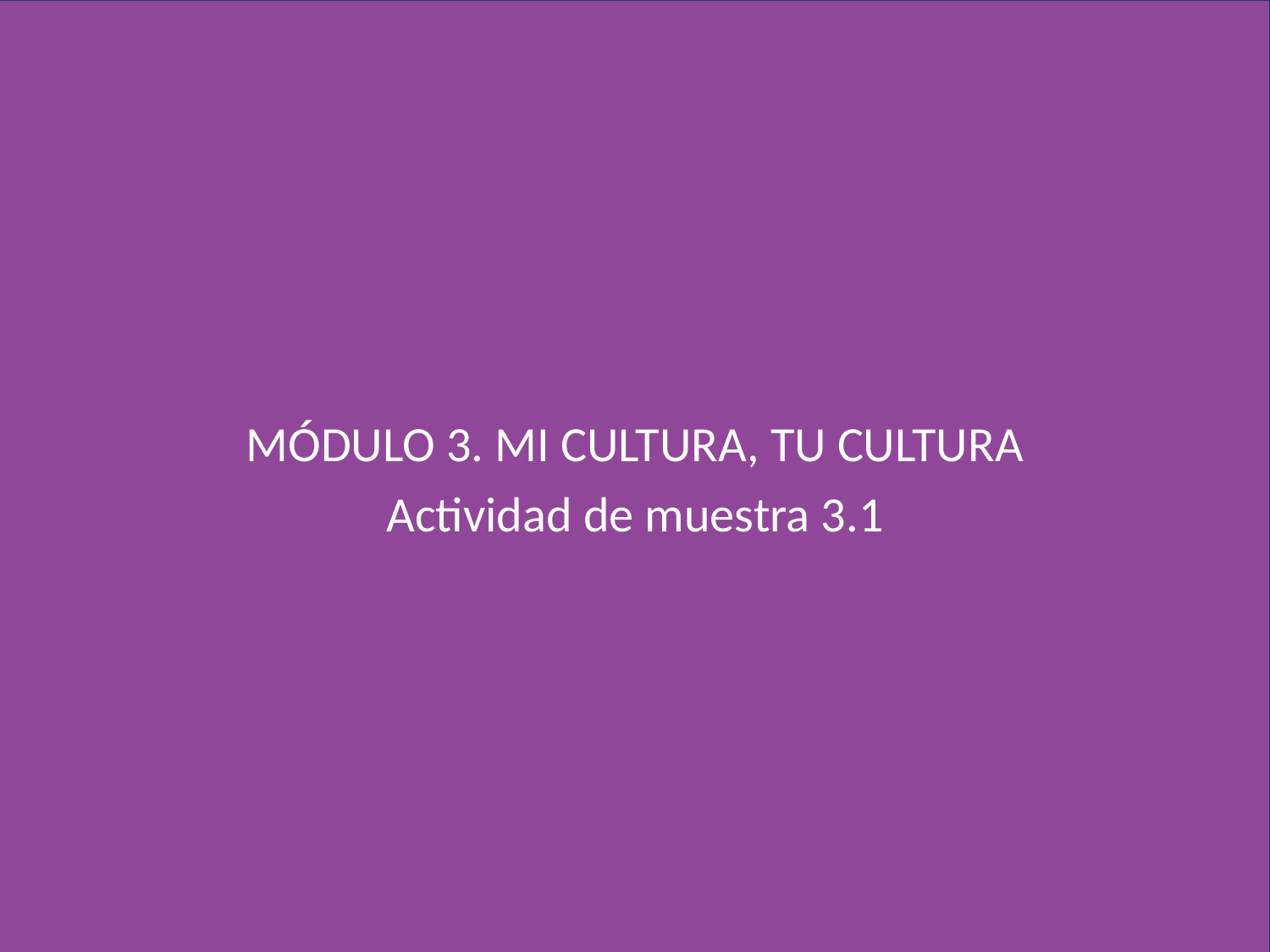

MÓDULO 3. MI CULTURA, TU CULTURA
Actividad de muestra 3.1